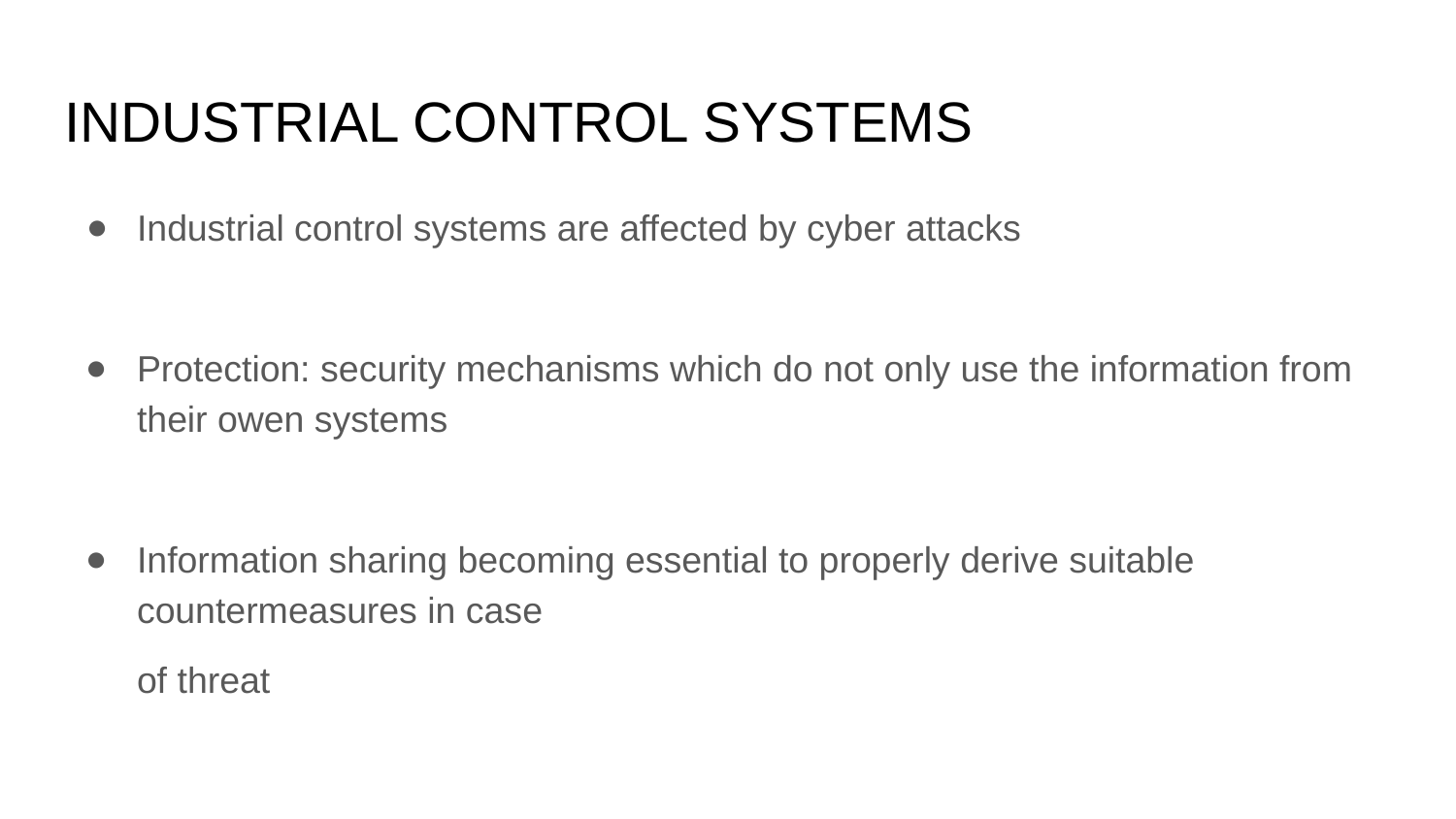

# INDUSTRIAL CONTROL SYSTEMS
Industrial control systems are affected by cyber attacks

Protection: security mechanisms which do not only use the information from their owen systems

Information sharing becoming essential to properly derive suitable countermeasures in case
of threat